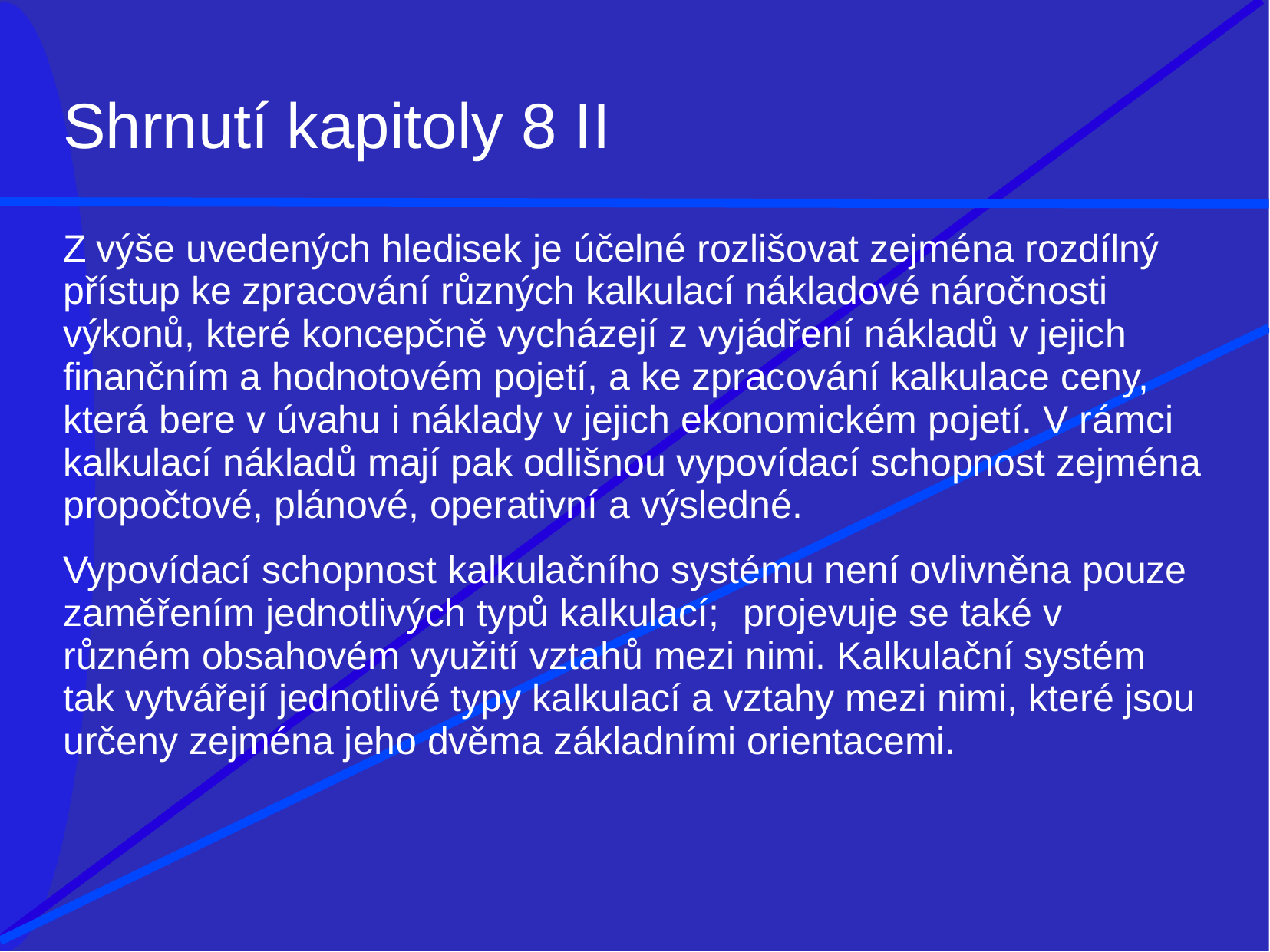

# Shrnutí kapitoly 8 II
Z výše uvedených hledisek je účelné rozlišovat zejména rozdílný přístup ke zpracování různých kalkulací nákladové náročnosti výkonů, které koncepčně vycházejí z vyjádření nákladů v jejich finančním a hodnotovém pojetí, a ke zpracování kalkulace ceny, která bere v úvahu i náklady v jejich ekonomickém pojetí. V rámci kalkulací nákladů mají pak odlišnou vypovídací schopnost zejména propočtové, plánové, operativní a výsledné.
Vypovídací schopnost kalkulačního systému není ovlivněna pouze zaměřením jednotlivých typů kalkulací;	projevuje se také v různém obsahovém využití vztahů mezi nimi. Kalkulační systém tak vytvářejí jednotlivé typy kalkulací a vztahy mezi nimi, které jsou určeny zejména jeho dvěma základními orientacemi.